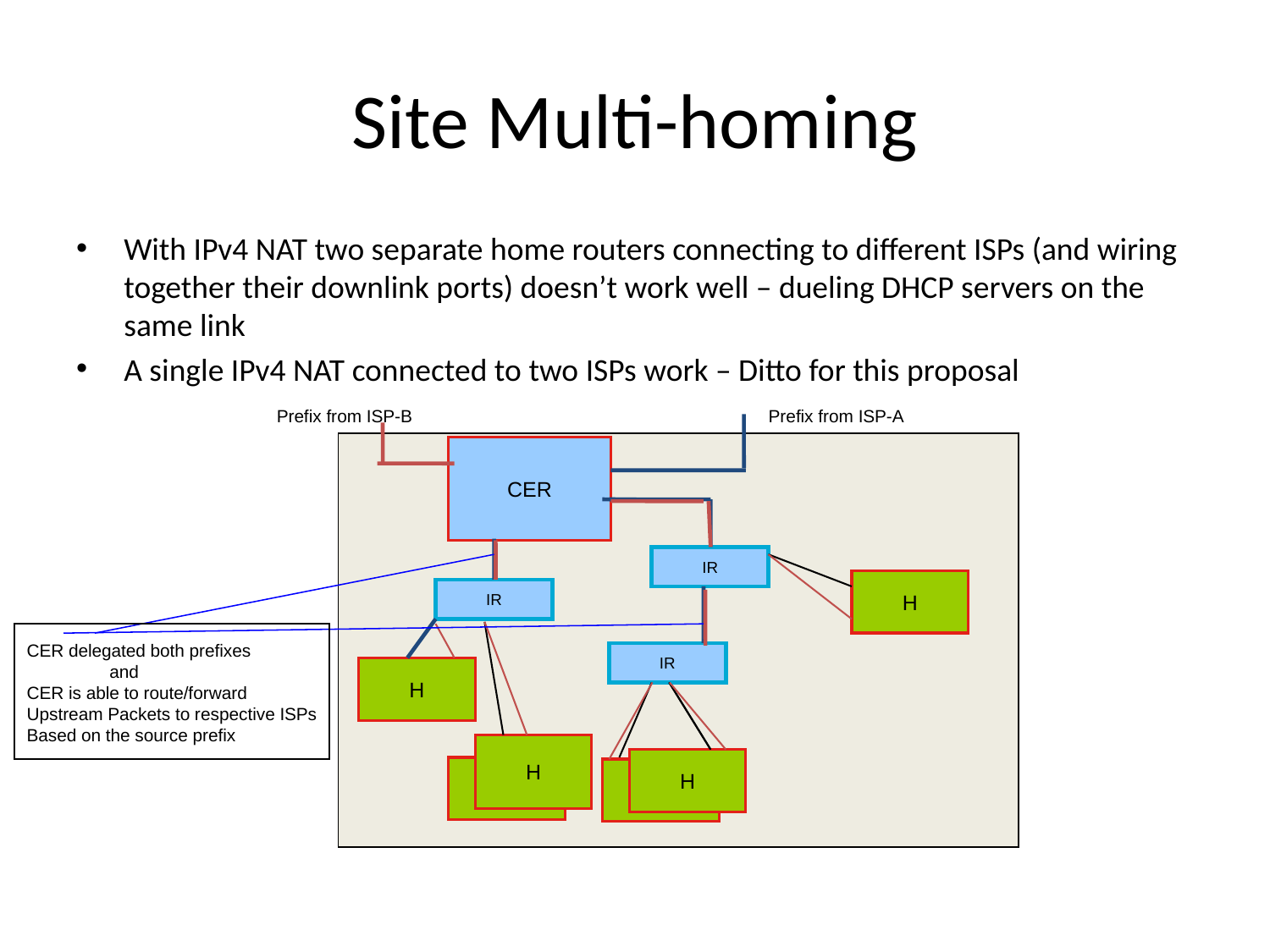

# Site Multi-homing
With IPv4 NAT two separate home routers connecting to different ISPs (and wiring together their downlink ports) doesn’t work well – dueling DHCP servers on the same link
A single IPv4 NAT connected to two ISPs work – Ditto for this proposal

Prefix from ISP-B
Prefix from ISP-A

CER

IR

H
IR

CER delegated both prefixes
                 and
CER is able to route/forward
Upstream Packets to respective ISPs
Based on the source prefix
IR
H

H
H
H
H